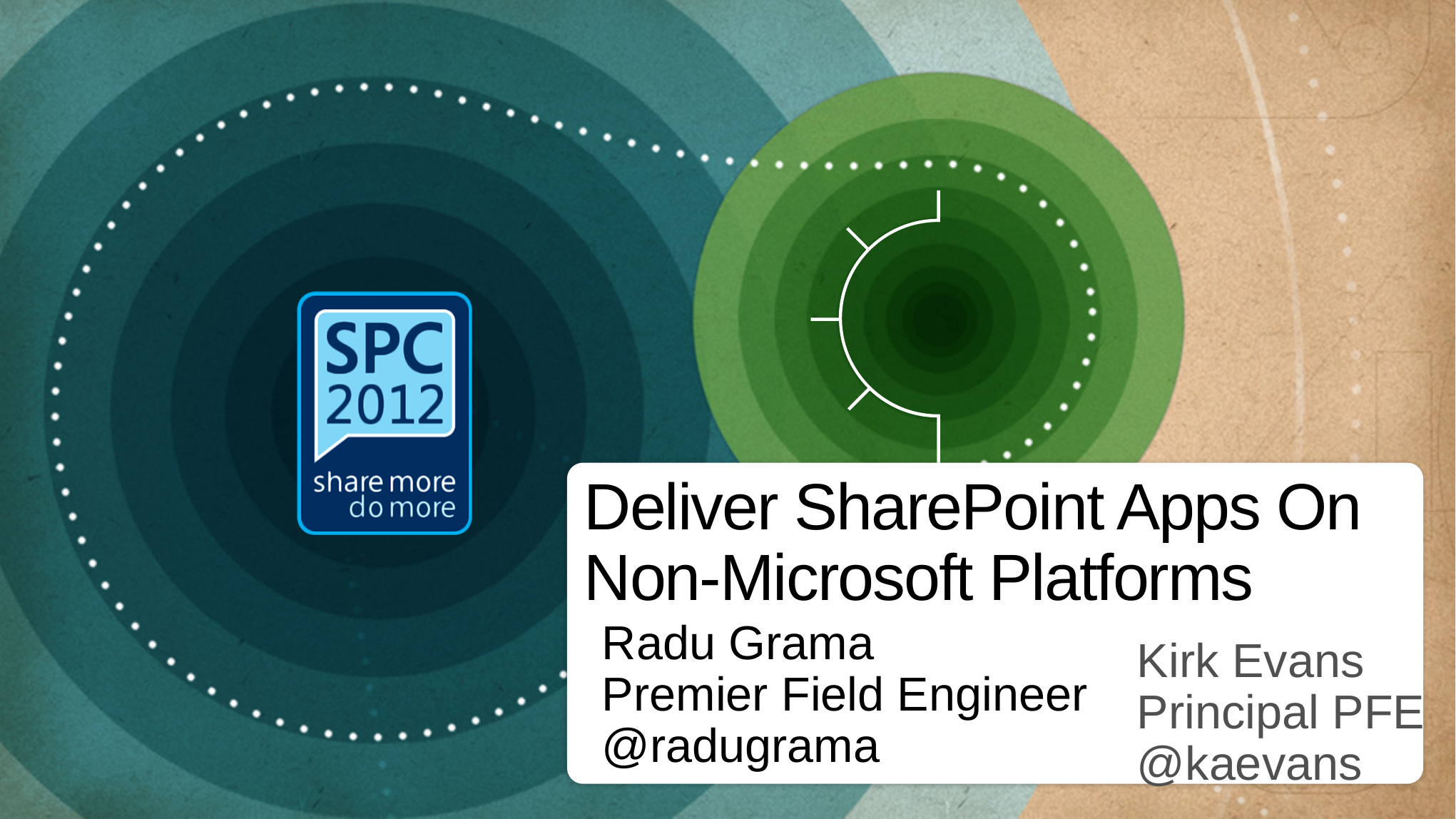

# Deliver SharePoint Apps On Non-Microsoft Platforms
Radu Grama
Premier Field Engineer
@radugrama
Kirk Evans
Principal PFE
@kaevans